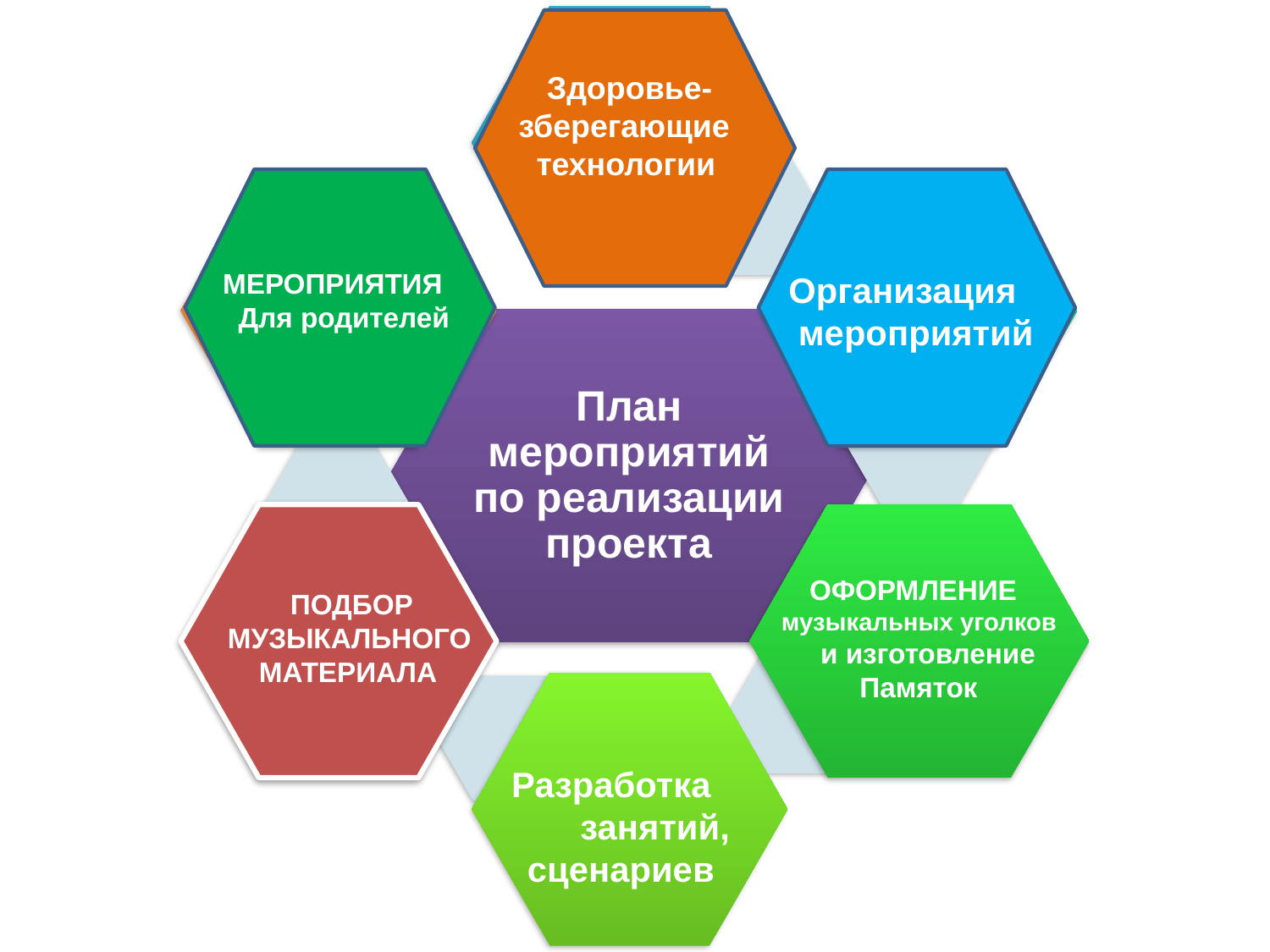

План мероприятий по реализации проекта

       Здоровье-
   зберегающие
     технологии
БЕСЕДА

МЕРОПРИЯТИЯ
  Для родителей
     АНКЕТА
Для родителей
Организация
 мероприятий
ВЫЯВЛЕНИЕ
способностей
    ОФОРМЛЕНИЕ
музыкальных уголков
     и изготовление
          Памяток
        ПОДБОР
МУЗЫКАЛЬНОГО
    МАТЕРИАЛА
Разработка          занятий,
сценариев